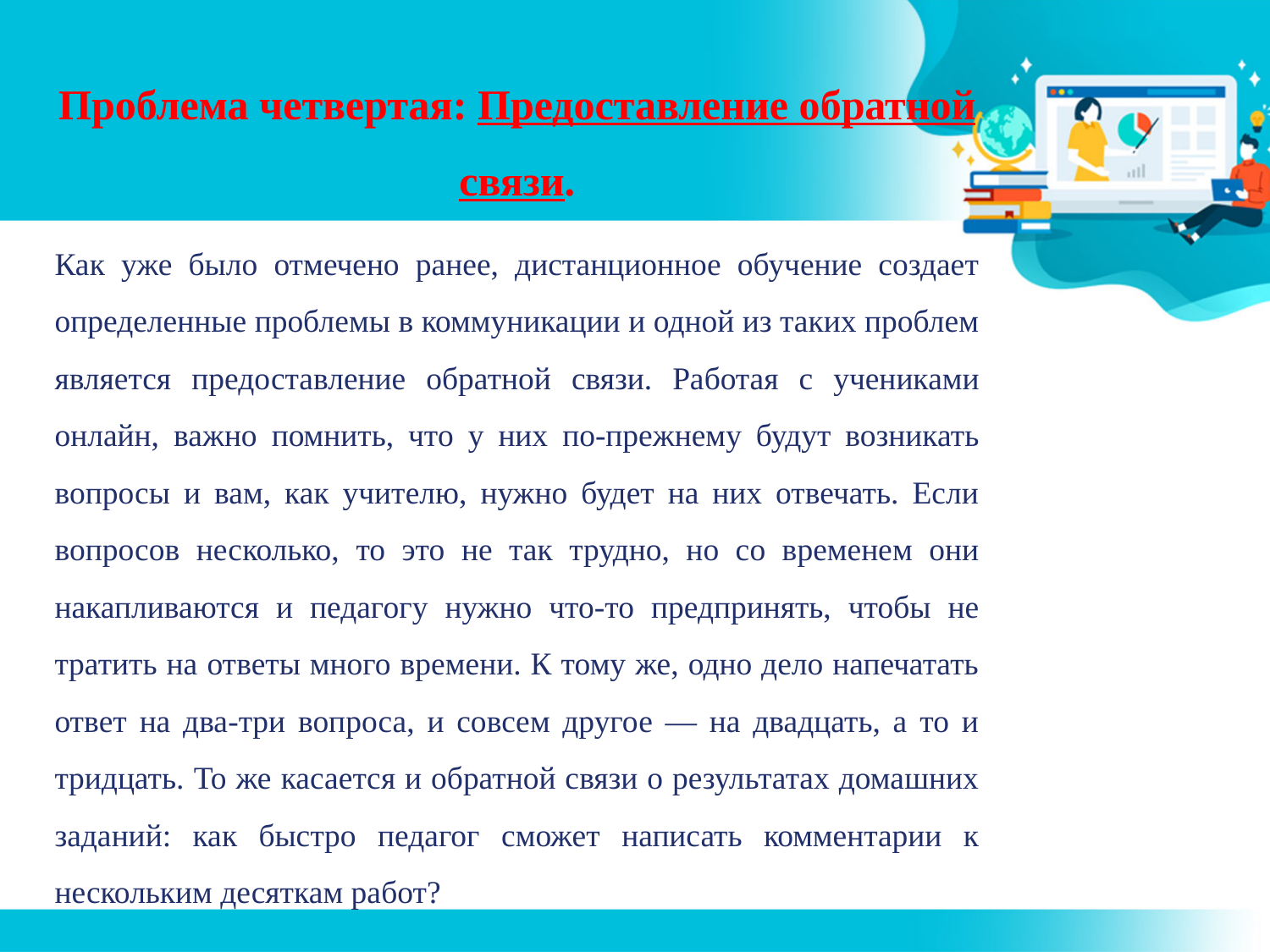

Проблема четвертая: Предоставление обратной связи.
Как уже было отмечено ранее, дистанционное обучение создает определенные проблемы в коммуникации и одной из таких проблем является предоставление обратной связи. Работая с учениками онлайн, важно помнить, что у них по-прежнему будут возникать вопросы и вам, как учителю, нужно будет на них отвечать. Если вопросов несколько, то это не так трудно, но со временем они накапливаются и педагогу нужно что-то предпринять, чтобы не тратить на ответы много времени. К тому же, одно дело напечатать ответ на два-три вопроса, и совсем другое — на двадцать, а то и тридцать. То же касается и обратной связи о результатах домашних заданий: как быстро педагог сможет написать комментарии к нескольким десяткам работ?